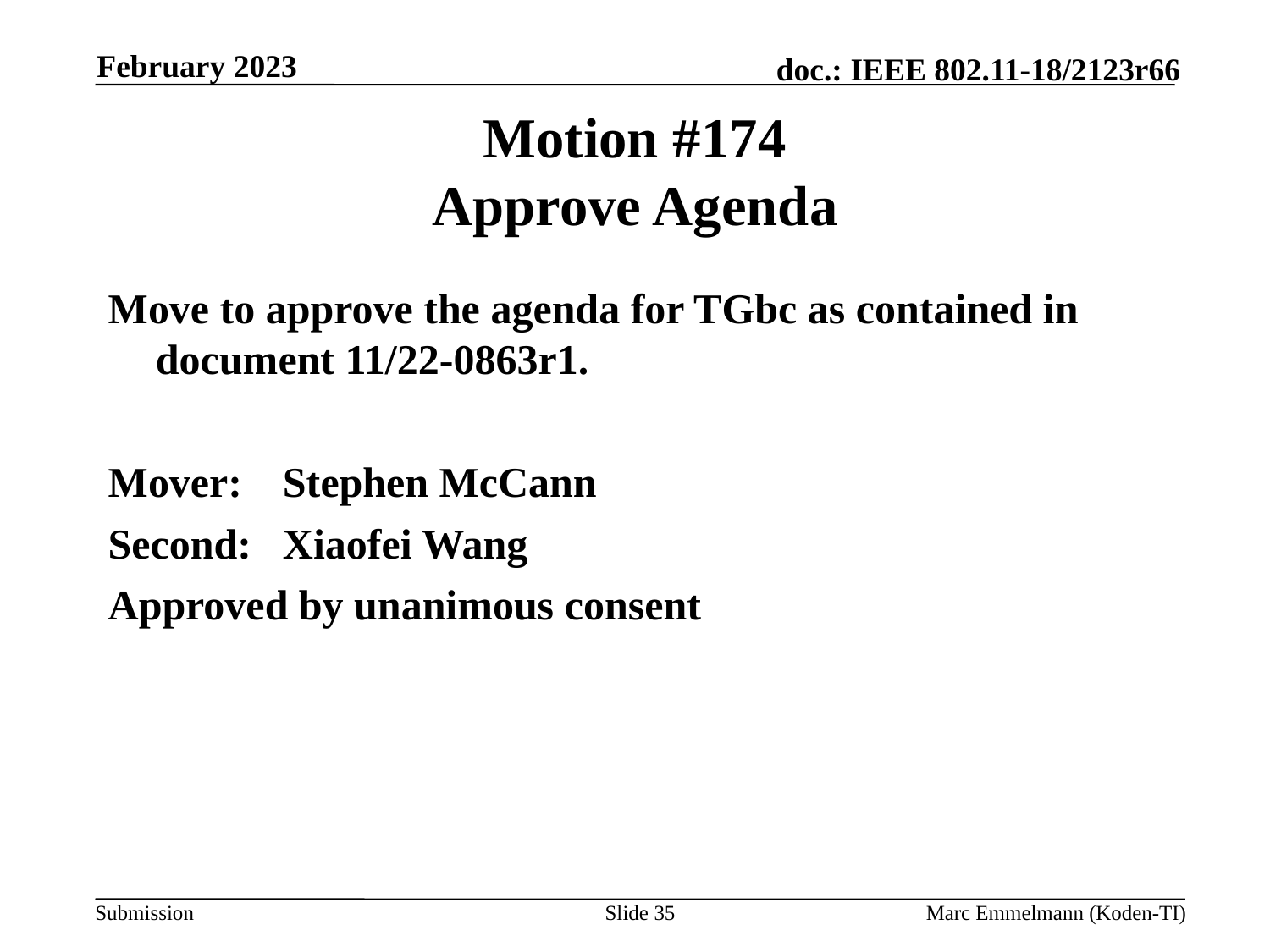

February 2023
# Motion #174 Approve Agenda
Move to approve the agenda for TGbc as contained in document 11/22-0863r1.

Mover:	Stephen McCann
Second:	Xiaofei Wang
Approved by unanimous consent
Slide 35
Marc Emmelmann (Koden-TI)